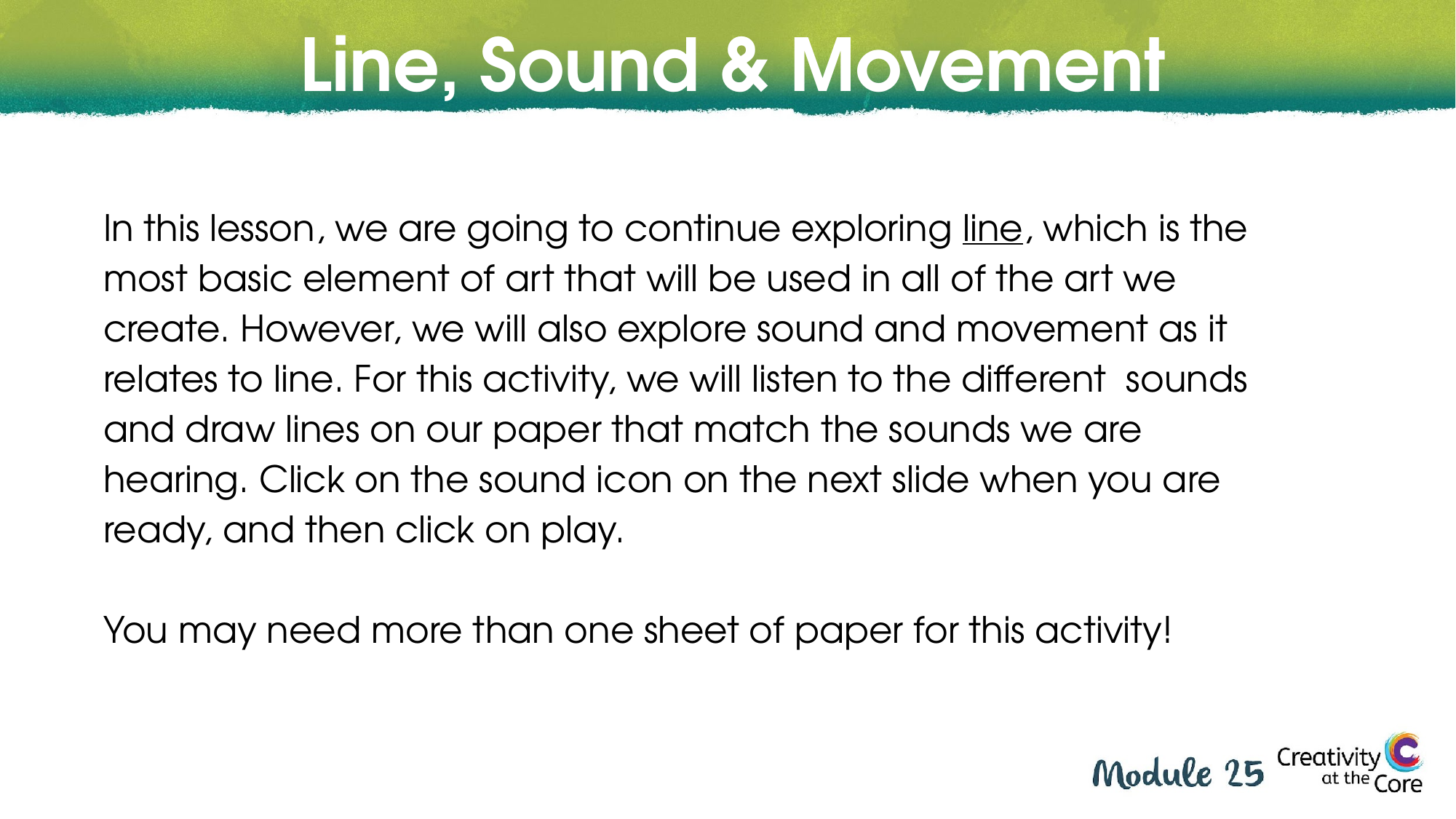

Line, Sound & Movement
In this lesson, we are going to continue exploring line, which is the most basic element of art that will be used in all of the art we create. However, we will also explore sound and movement as it relates to line. For this activity, we will listen to the different  sounds and draw lines on our paper that match the sounds we are hearing. Click on the sound icon on the next slide when you are ready, and then click on play.

You may need more than one sheet of paper for this activity!